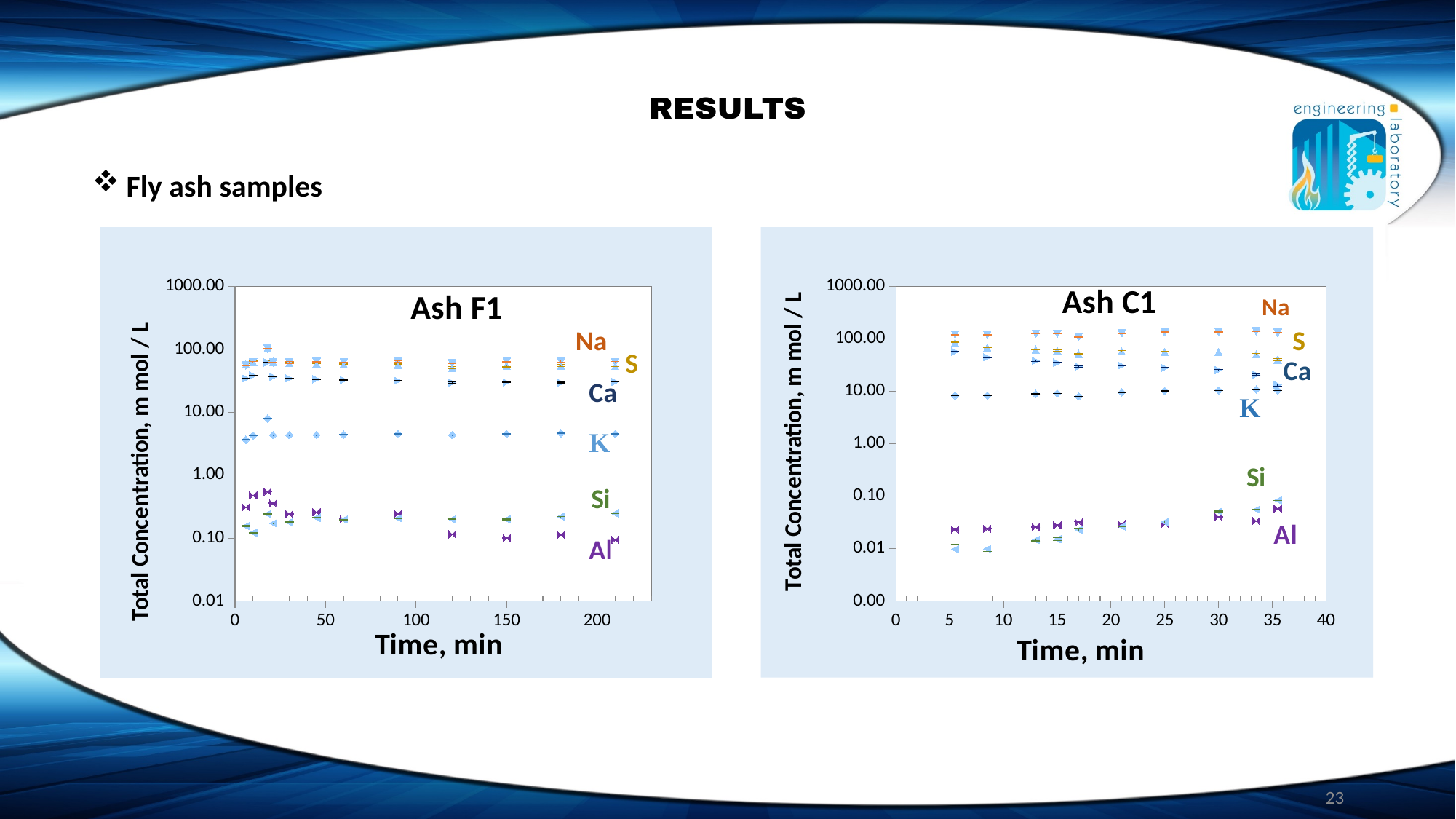

# RESULTS
Fly ash samples

### Chart: Ash F1

| Category | K | Na | S | Ca | Si  | Al |
|---|---|---|---|---|---|---|

### Chart: Ash C1

| Category | K | Na | S | Ca | Si  | Al |
|---|---|---|---|---|---|---|
23